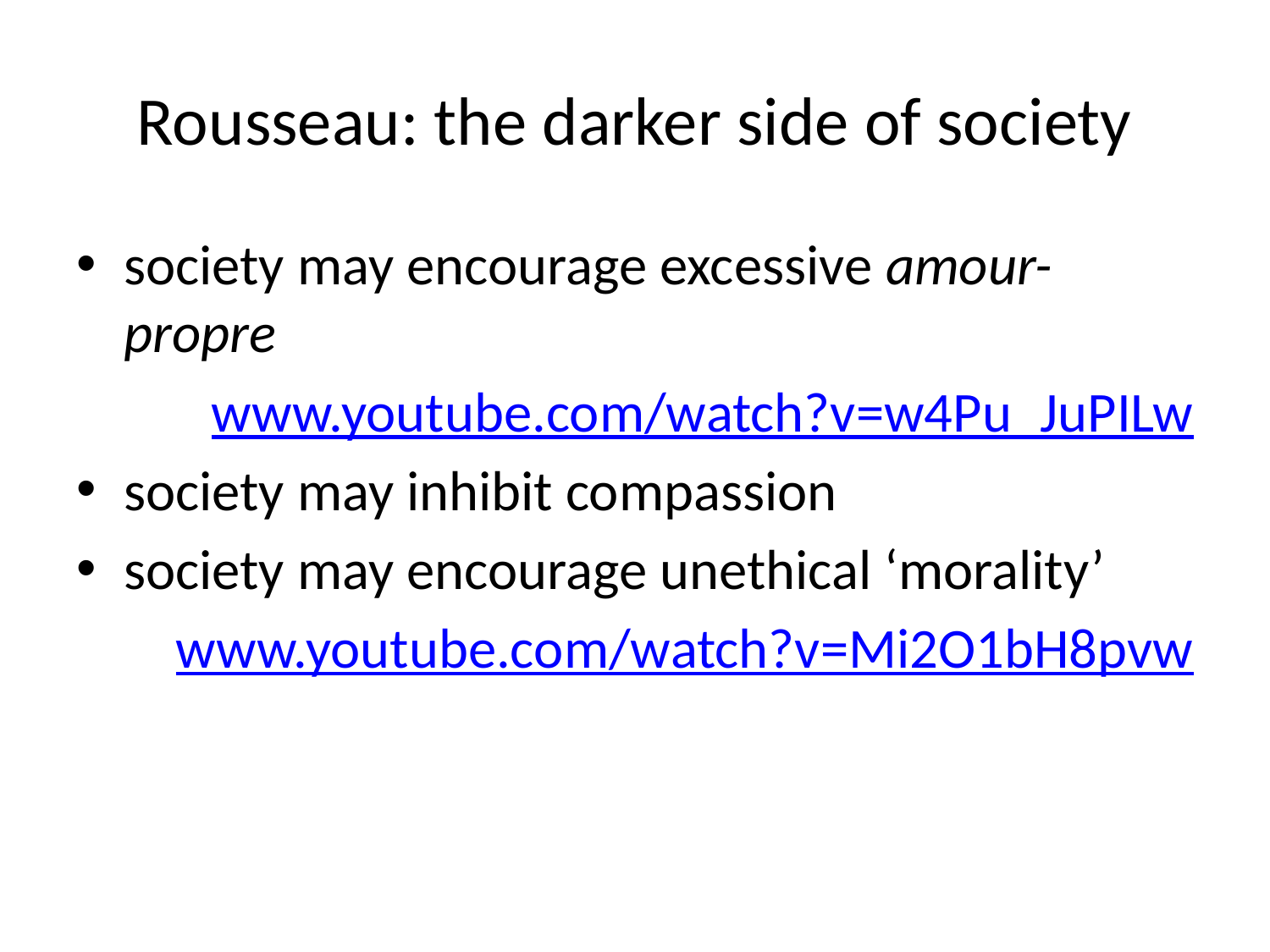

# Rousseau: the darker side of society
society may encourage excessive amour-propre
www.youtube.com/watch?v=w4Pu_JuPILw
society may inhibit compassion
society may encourage unethical ‘morality’
www.youtube.com/watch?v=Mi2O1bH8pvw